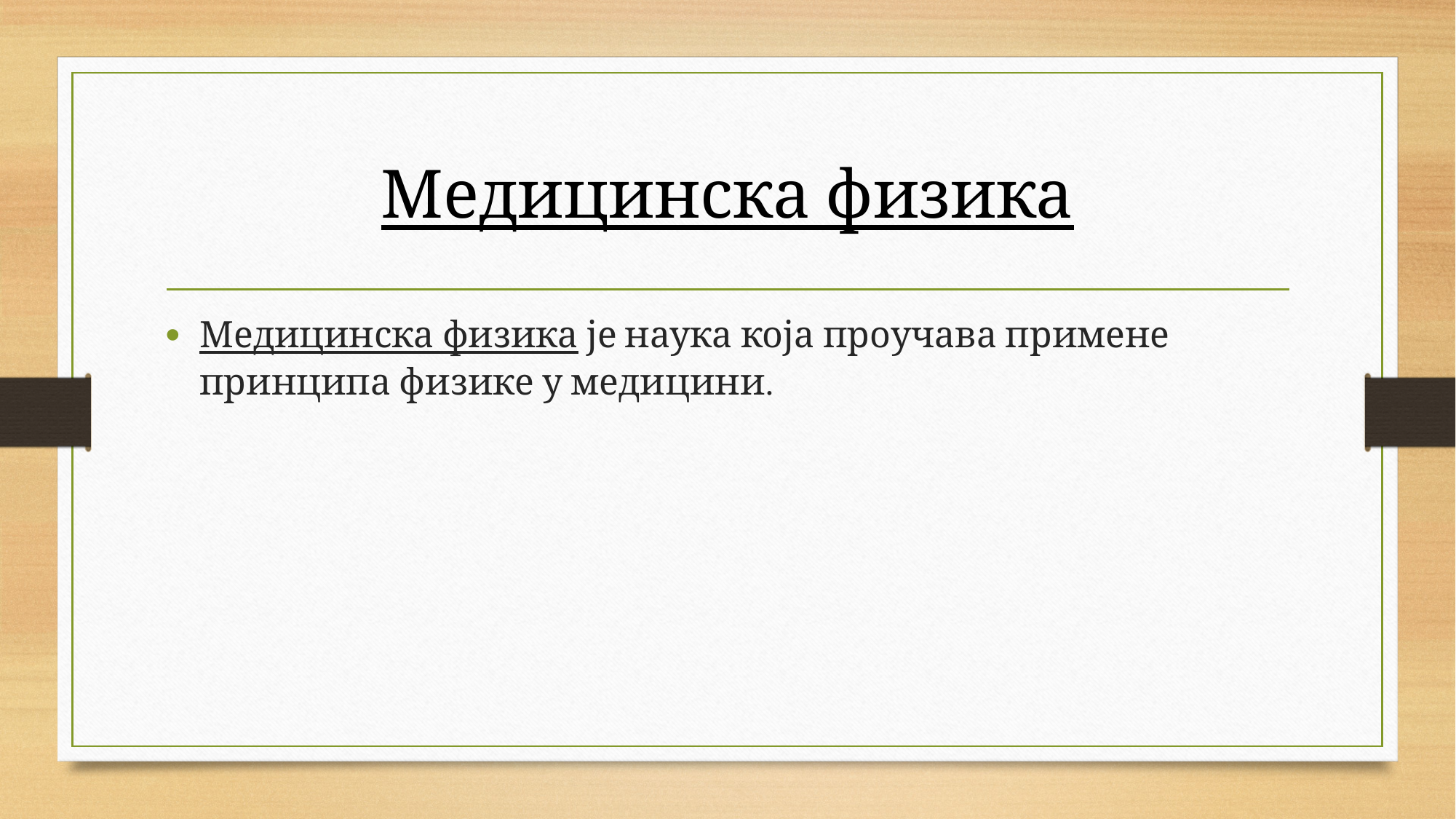

# Медицинска физика
Медицинска физика је наука која проучава примене принципа физике у медицини.